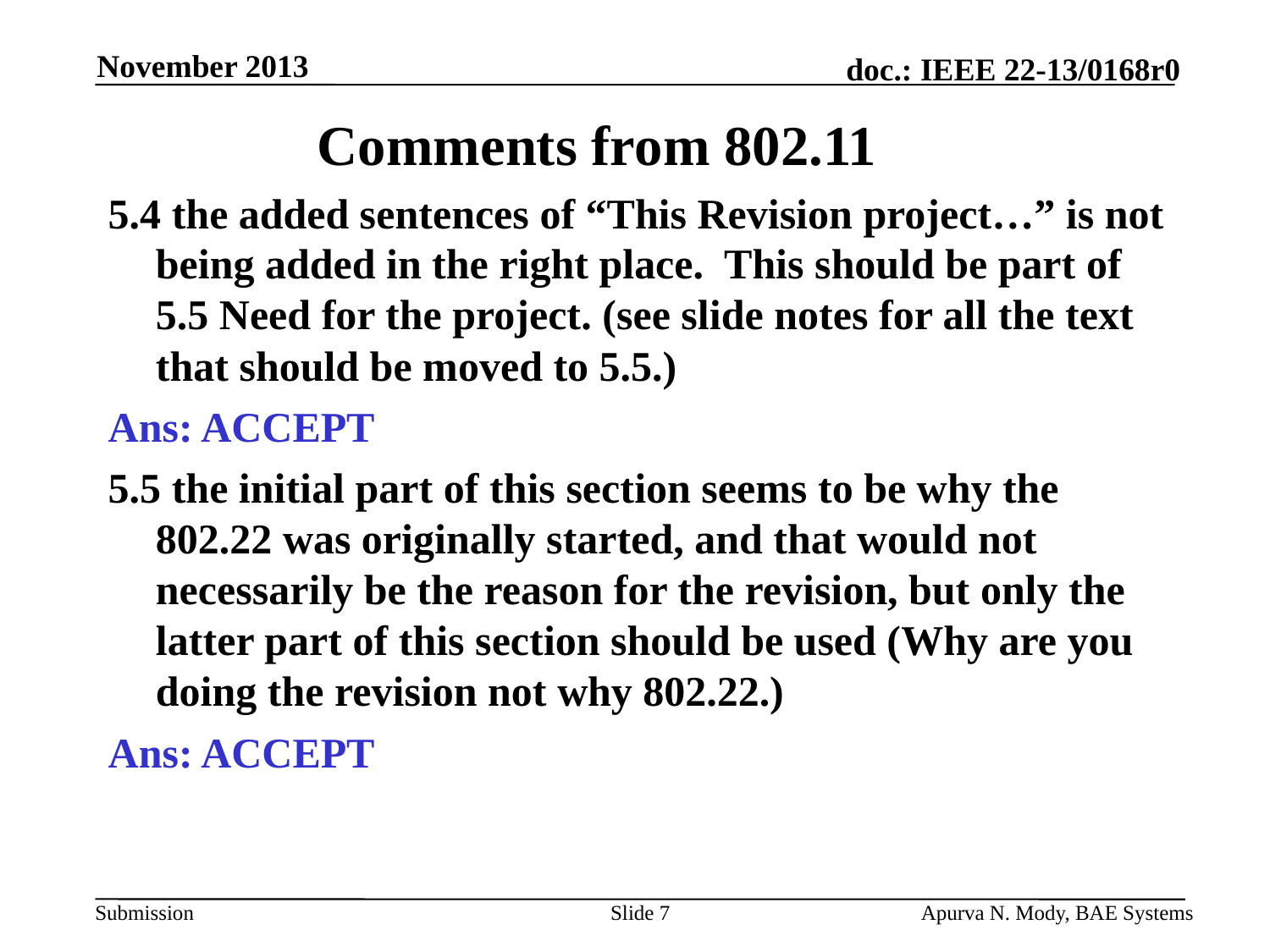

November 2013
# Comments from 802.11
5.4 the added sentences of “This Revision project…” is not being added in the right place.  This should be part of 5.5 Need for the project. (see slide notes for all the text that should be moved to 5.5.)
Ans: ACCEPT
5.5 the initial part of this section seems to be why the 802.22 was originally started, and that would not necessarily be the reason for the revision, but only the latter part of this section should be used (Why are you doing the revision not why 802.22.)
Ans: ACCEPT

Slide 7
Apurva N. Mody, BAE Systems